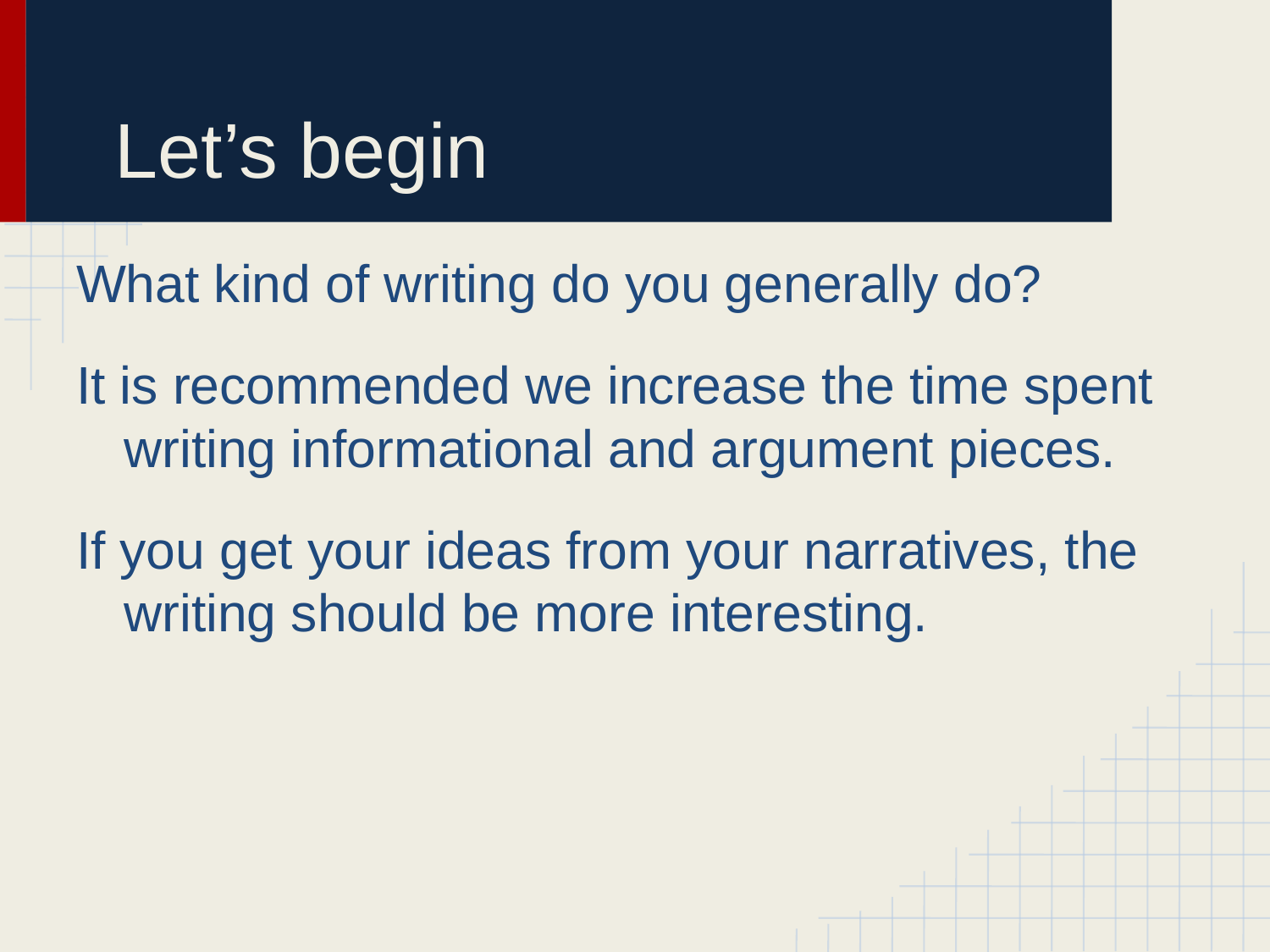

Let’s begin
What kind of writing do you generally do?

It is recommended we increase the time spent writing informational and argument pieces.

If you get your ideas from your narratives, the writing should be more interesting.